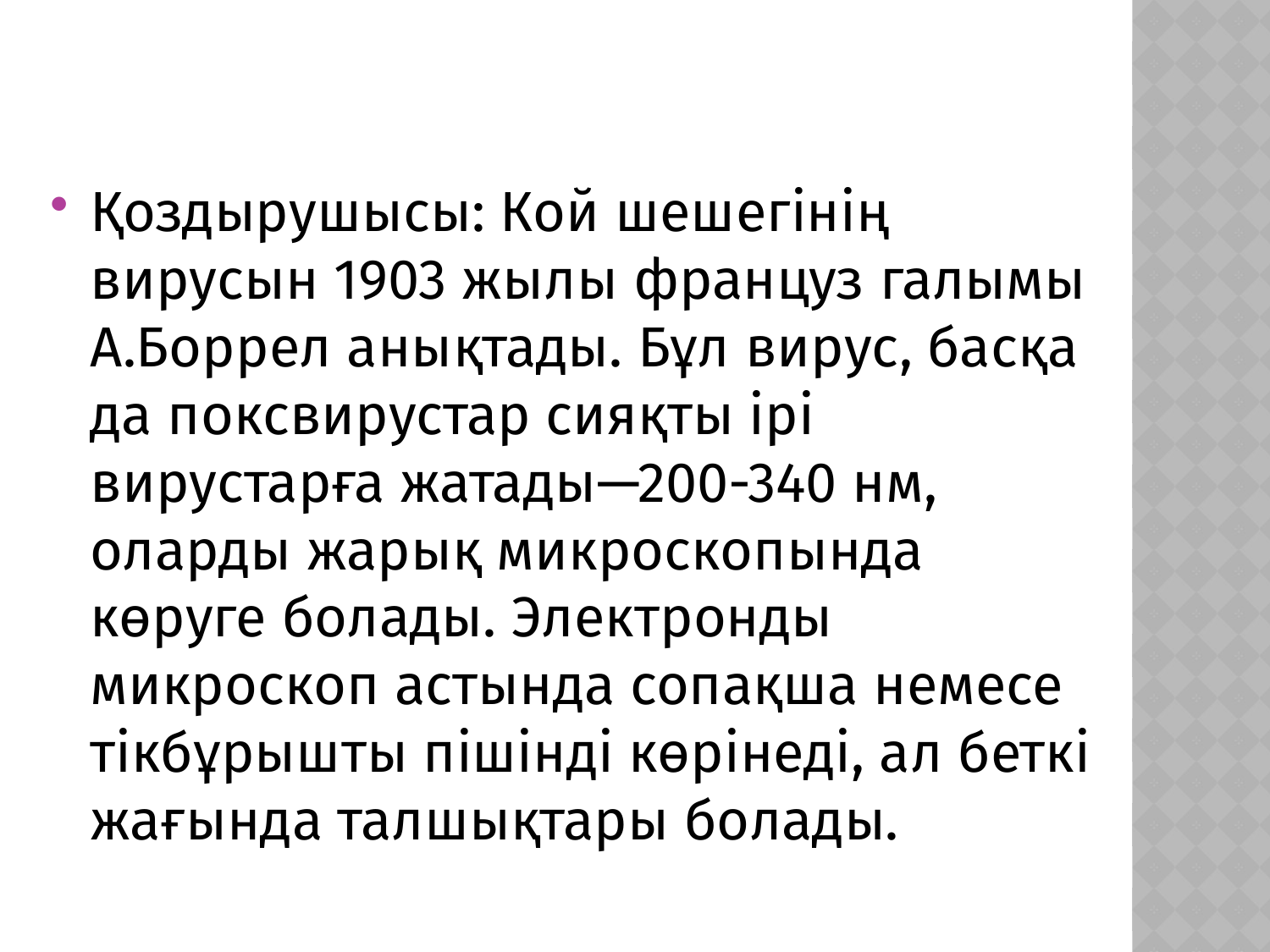

Қоздырушысы: Кой шешегінің вирусын 1903 жылы француз галымы А.Боррел анықтады. Бұл вирус, басқа да поксвирустар сияқты ірі вирустарға жатады—200-340 нм, оларды жарық микроскопында көруге болады. Электронды микроскоп астында сопақша немесе тікбұрышты пішінді көрінеді, ал беткі жағында талшықтары болады.